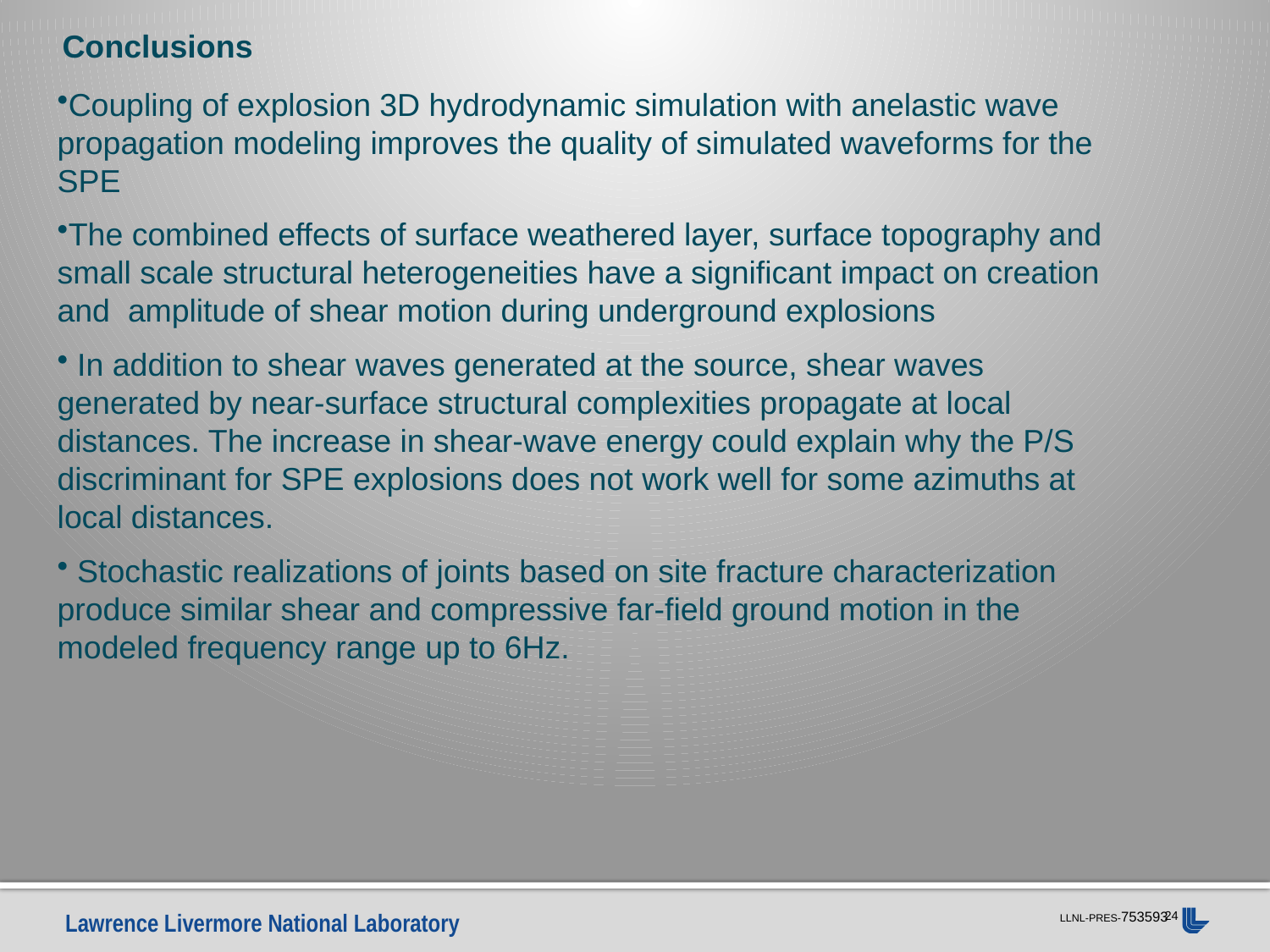

Conclusions
Coupling of explosion 3D hydrodynamic simulation with anelastic wave propagation modeling improves the quality of simulated waveforms for the SPE
The combined effects of surface weathered layer, surface topography and small scale structural heterogeneities have a significant impact on creation and  amplitude of shear motion during underground explosions
 In addition to shear waves generated at the source, shear waves generated by near-surface structural complexities propagate at local distances. The increase in shear-wave energy could explain why the P/S discriminant for SPE explosions does not work well for some azimuths at local distances.
 Stochastic realizations of joints based on site fracture characterization produce similar shear and compressive far-field ground motion in the modeled frequency range up to 6Hz.